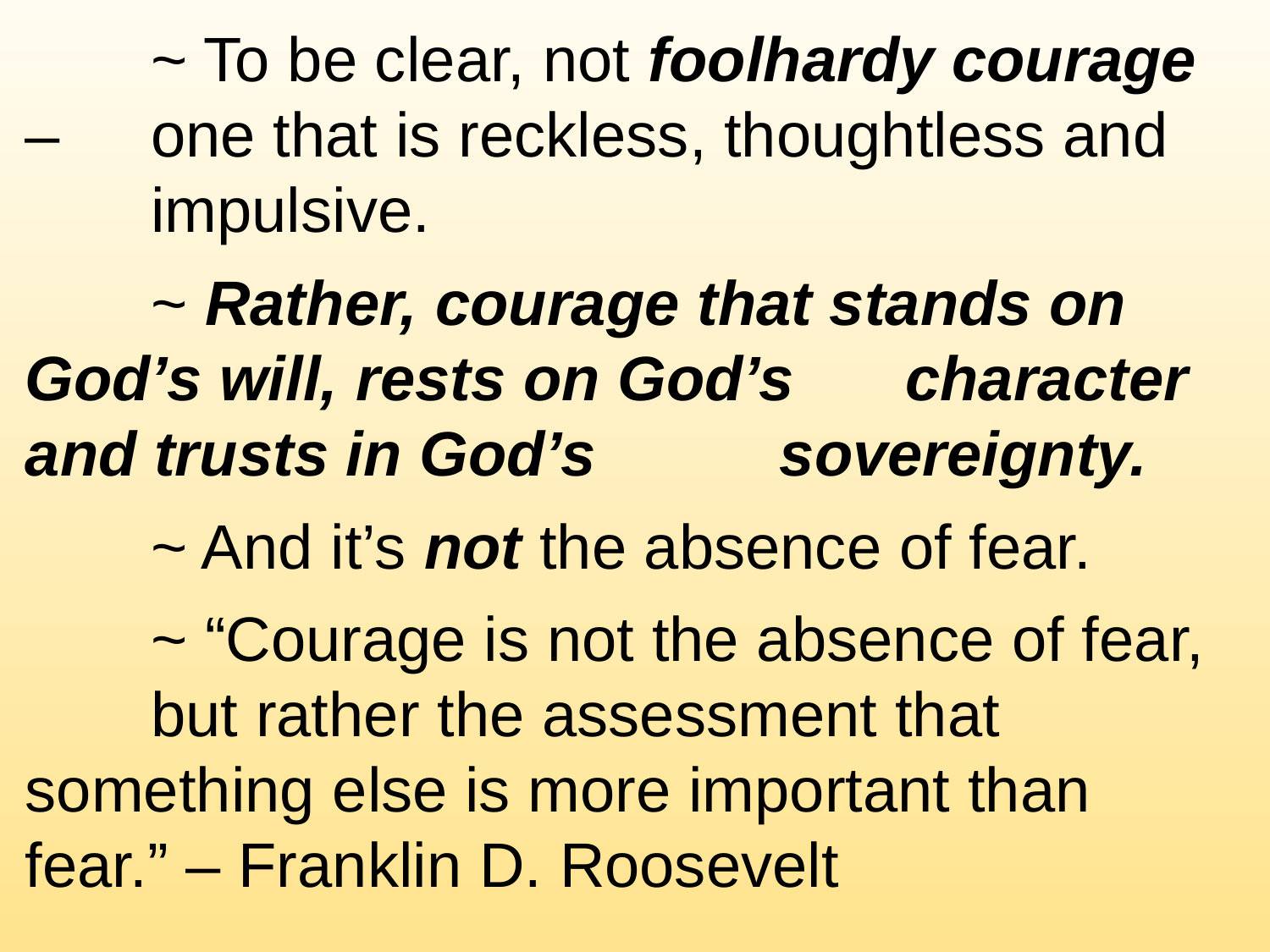

~ To be clear, not foolhardy courage – 			one that is reckless, thoughtless and 			impulsive.
	~ Rather, courage that stands on 				God’s will, rests on God’s 					character and trusts in God’s 				sovereignty.
	~ And it’s not the absence of fear.
	~ “Courage is not the absence of fear, 			but rather the assessment that 					something else is more important than 			fear.” – Franklin D. Roosevelt